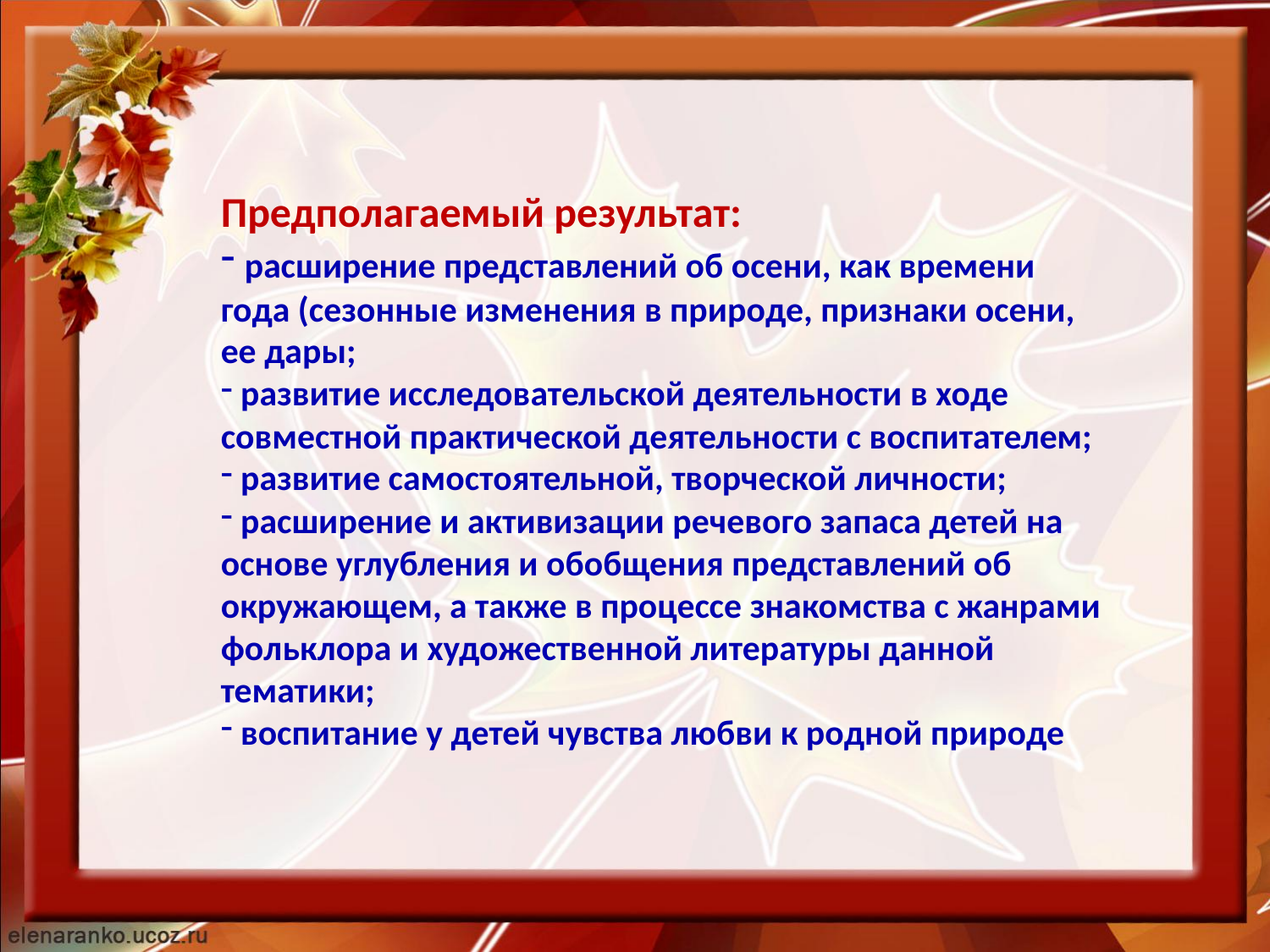

Предполагаемый результат:
 расширение представлений об осени, как времени года (сезонные изменения в природе, признаки осени, ее дары;
 развитие исследовательской деятельности в ходе совместной практической деятельности с воспитателем;
 развитие самостоятельной, творческой личности;
 расширение и активизации речевого запаса детей на основе углубления и обобщения представлений об окружающем, а также в процессе знакомства с жанрами фольклора и художественной литературы данной тематики;
 воспитание у детей чувства любви к родной природе